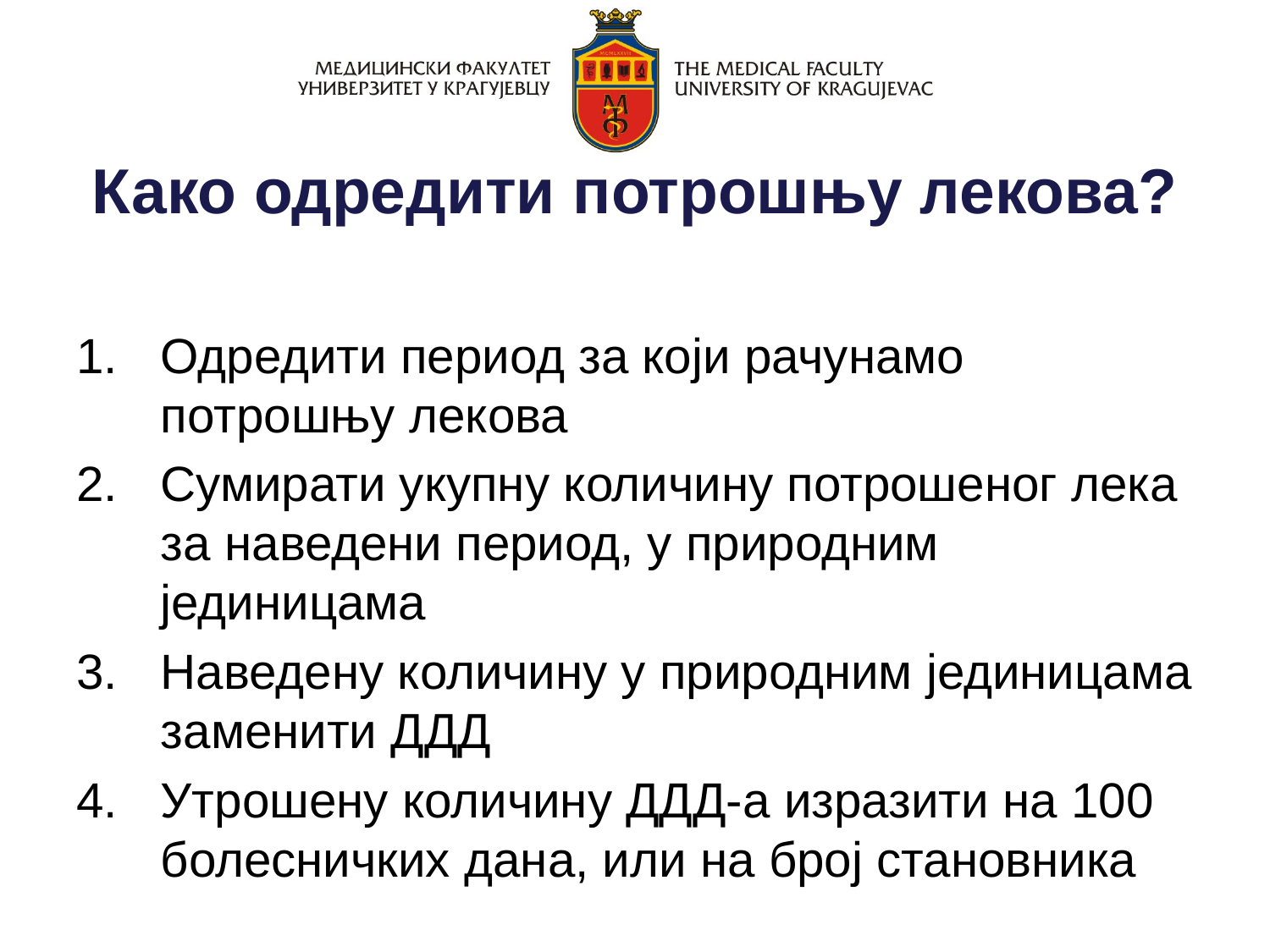

# Како одредити потрошњу лекова?
Одредити период за који рачунамо потрошњу лекова
Сумирати укупну количину потрошеног лека за наведени период, у природним јединицама
Наведену количину у природним јединицама заменити ДДД
Утрошену количину ДДД-а изразити на 100 болесничких дана, или на број становника